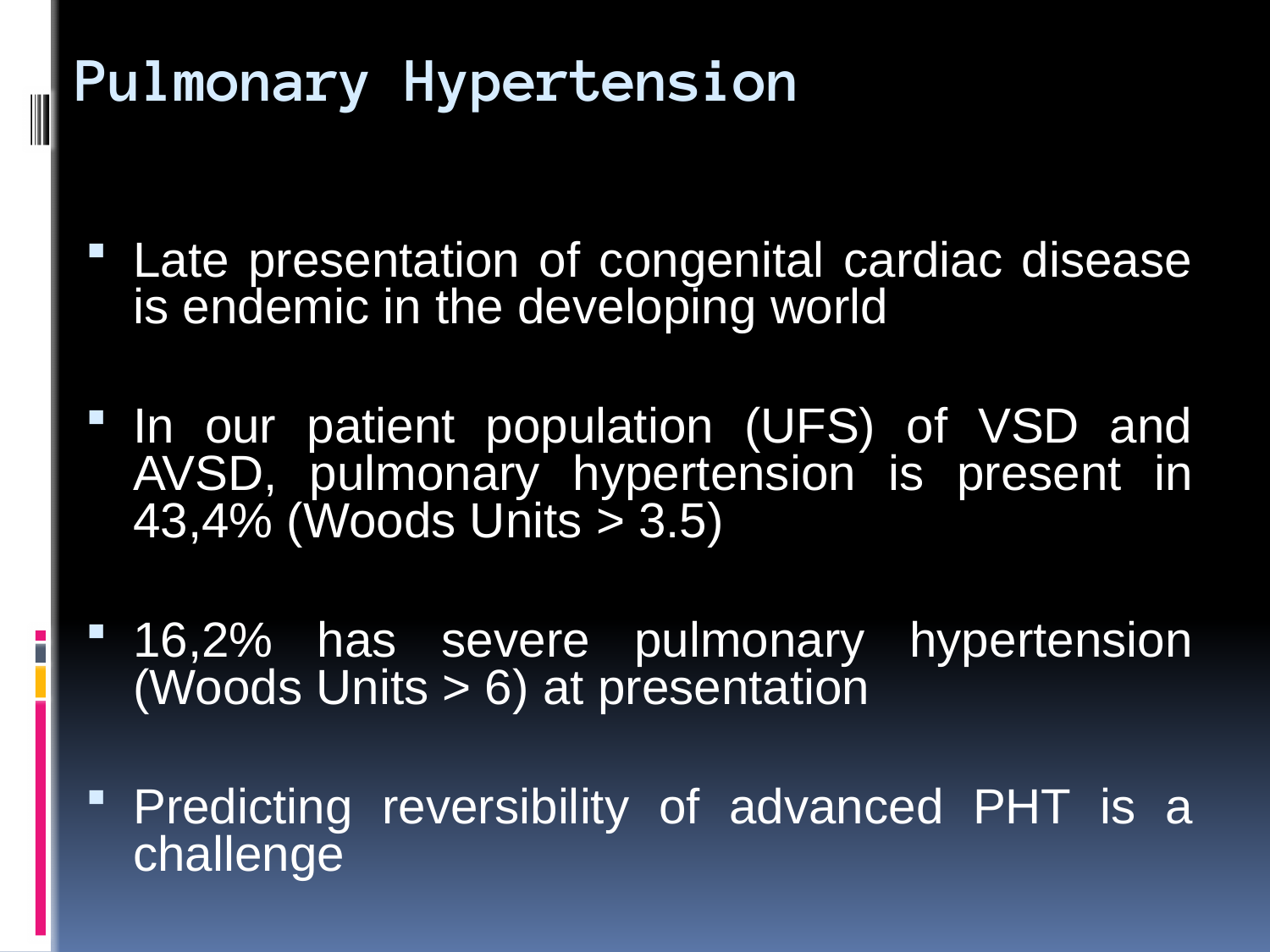

# Pulmonary Hypertension
Late presentation of congenital cardiac disease is endemic in the developing world

In our patient population (UFS) of VSD and AVSD, pulmonary hypertension is present in 43,4% (Woods Units > 3.5)

16,2% has severe pulmonary hypertension (Woods Units > 6) at presentation

Predicting reversibility of advanced PHT is a challenge